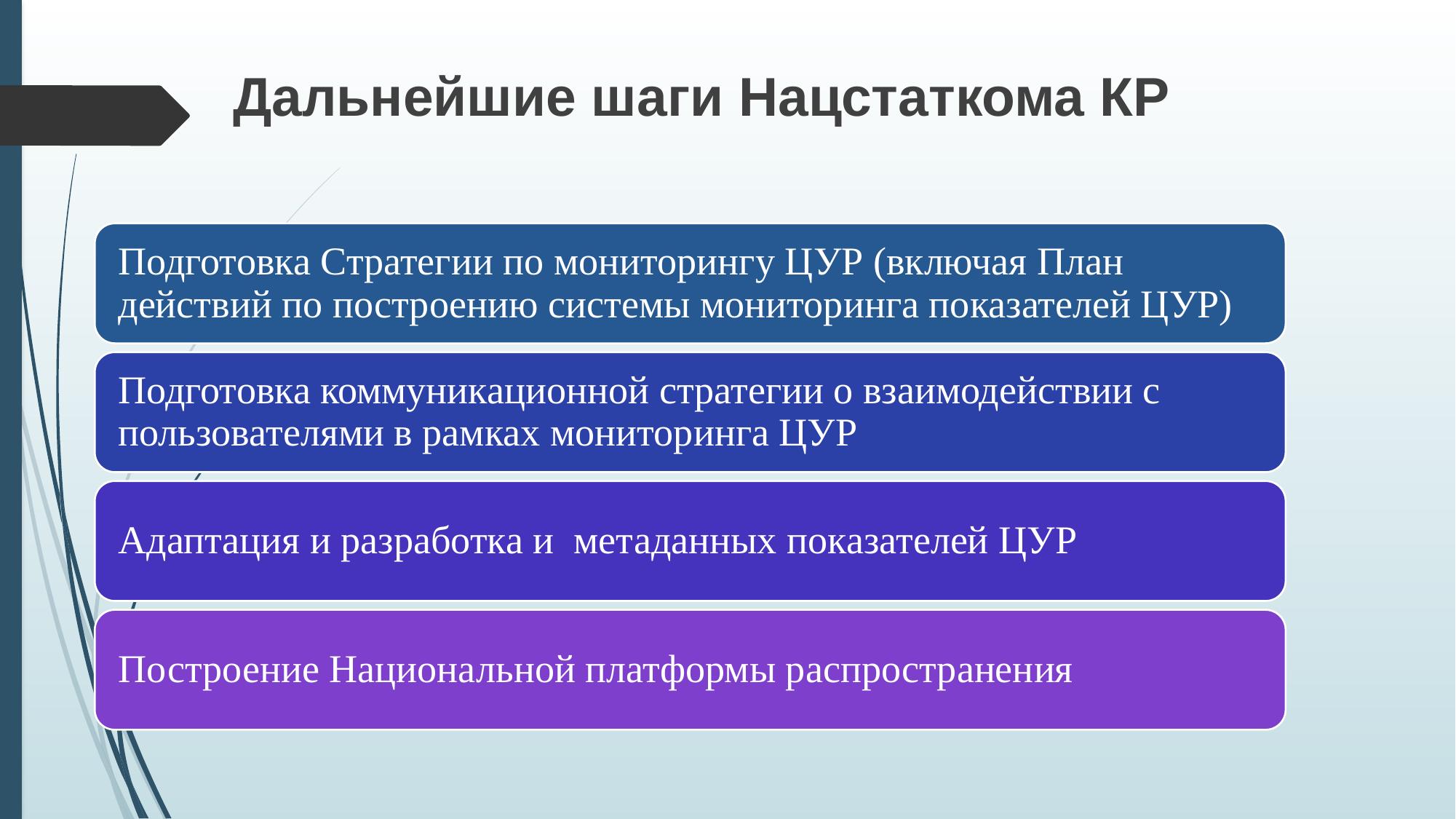

# Дальнейшие шаги Нацстаткома КР
Подготовка Стратегии по мониторингу ЦУР (включая План действий по построению системы мониторинга показателей ЦУР)
Подготовка коммуникационной стратегии о взаимодействии с пользователями в рамках мониторинга ЦУР
Адаптация и разработка и  метаданных показателей ЦУР
Построение Национальной платформы распространения